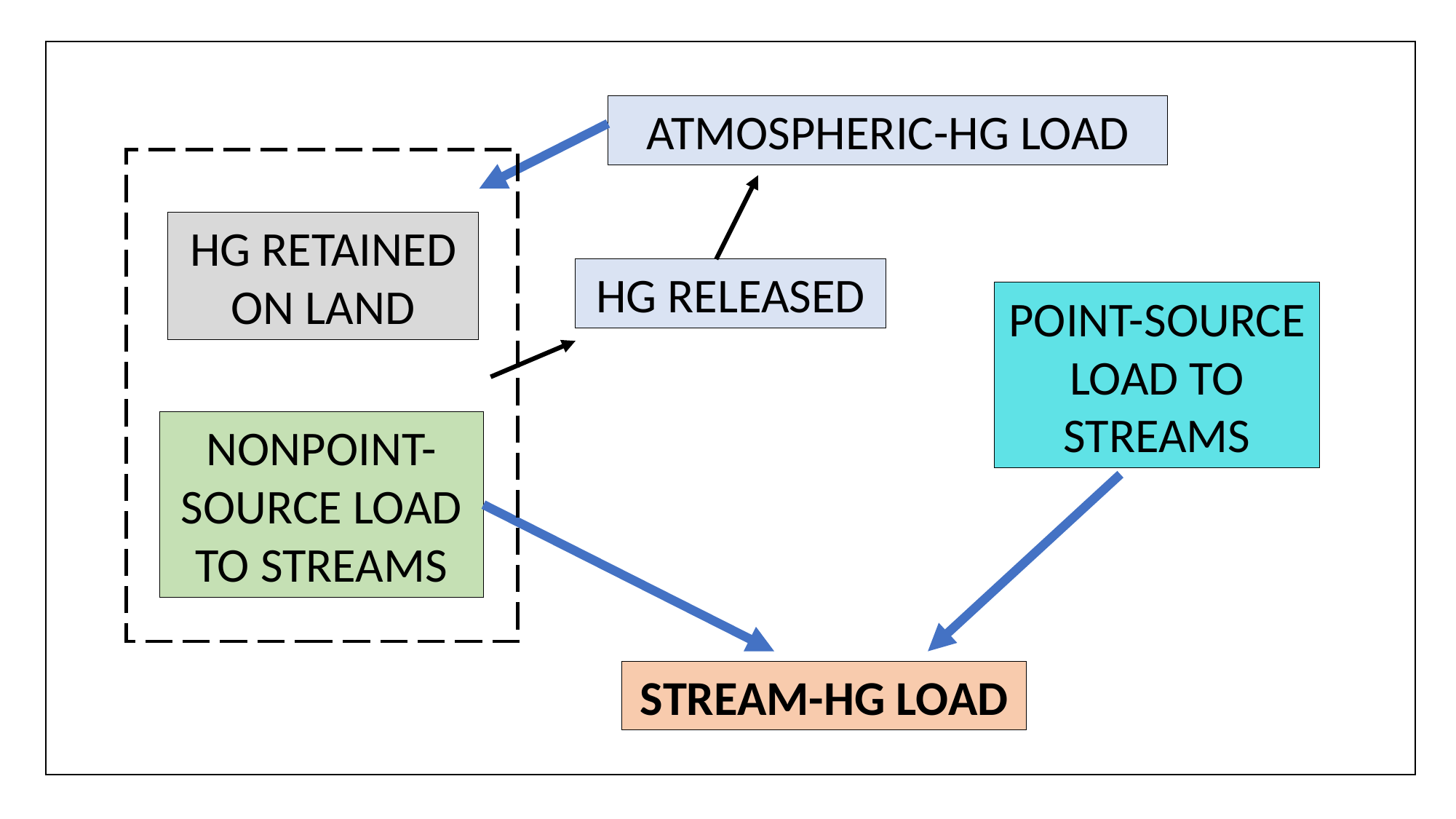

ATMOSPHERIC-HG LOAD

HG RETAINED ON LAND
HG RELEASED
POINT-SOURCE LOAD TO STREAMS
NONPOINT- SOURCE LOAD TO STREAMS
STREAM-HG LOAD